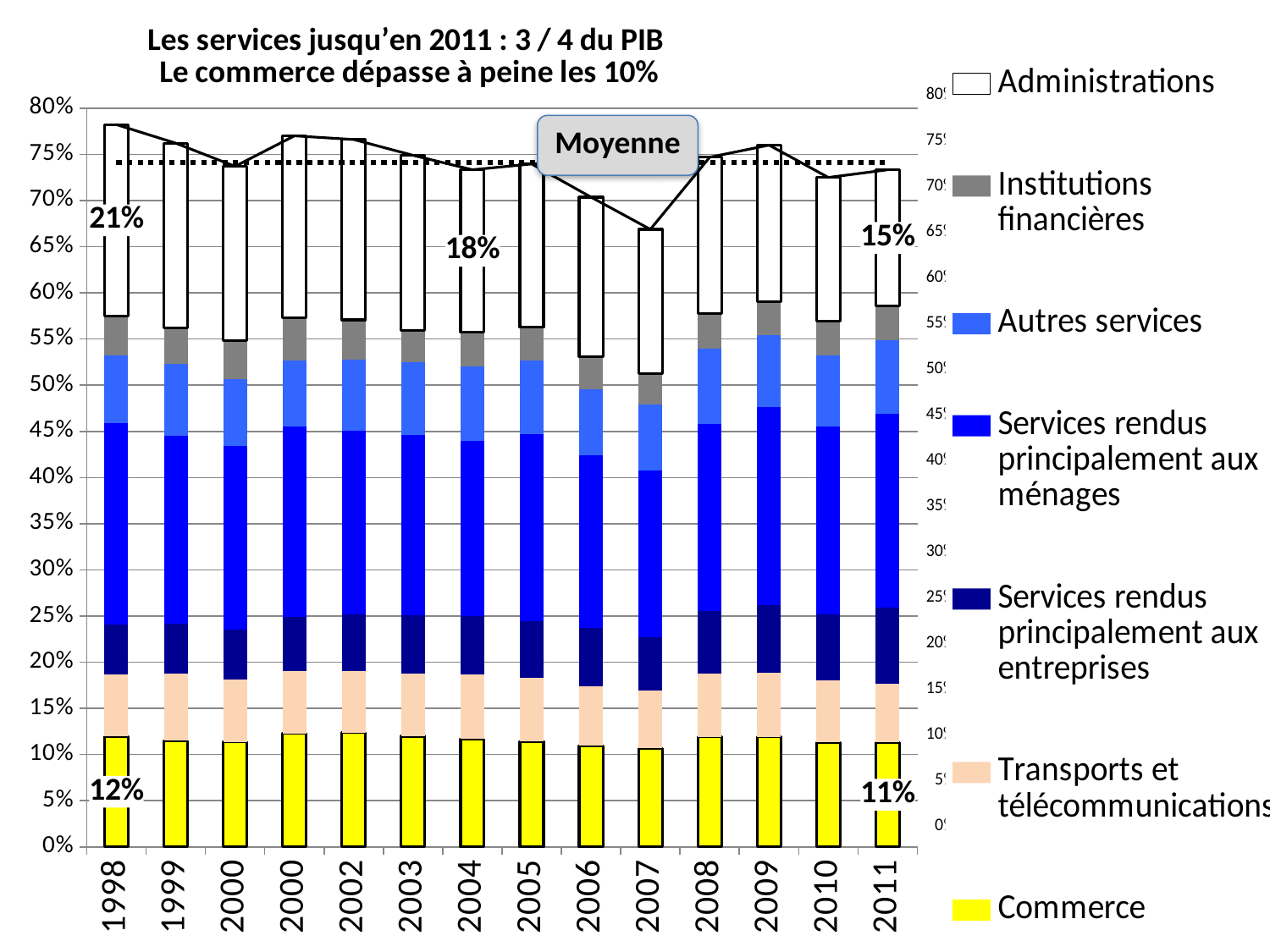

### Chart: Les services jusqu’en 2011 : 3 / 4 du PIB
Le commerce dépasse à peine les 10%

| Category | Commerce | Transports et télécommunications | Services rendus principalement aux entreprises | Services rendus principalement aux ménages | Autres services | Institutions financières | Administrations |  | Moyenne |
|---|---|---|---|---|---|---|---|---|---|
| 1998.0 | 0.119737216078961 | 0.0668685062968693 | 0.0538310527591708 | 0.218309900085222 | 0.0730710013740076 | 0.0431708853010773 | 0.207165953204634 | 0.782154515099942 | 0.741149868898369 |
| 1999.0 | 0.11514759573953 | 0.0724780350160462 | 0.0538938629644427 | 0.203363352322222 | 0.0781475254441317 | 0.0392465798994563 | 0.199767238933254 | 0.762044190319083 | 0.741149868898369 |
| 2000.0 | 0.113863924209599 | 0.06748210933741 | 0.054295667481335 | 0.198411419232015 | 0.0720986365076186 | 0.0419967416294418 | 0.188763253802703 | 0.736911752200123 | 0.741149868898369 |
| 2000.0 | 0.122934212328037 | 0.0672039901188255 | 0.0587346654851544 | 0.206169766222144 | 0.0718440832344479 | 0.0459665035114323 | 0.197162405108651 | 0.770015626008692 | 0.741149868898369 |
| 2002.0 | 0.123591145552908 | 0.067093111055642 | 0.0608104690389784 | 0.199445078976065 | 0.0768727687106763 | 0.0428794127221032 | 0.195307386879925 | 0.765999372936299 | 0.741149868898369 |
| 2003.0 | 0.119837343647831 | 0.0680172480745914 | 0.0628171770191988 | 0.195237324801433 | 0.0788544021759396 | 0.0342996581416119 | 0.189855582491649 | 0.748918736352254 | 0.741149868898369 |
| 2004.0 | 0.116917981226177 | 0.069876742157842 | 0.0627919573431828 | 0.19034202411279 | 0.0804010351630059 | 0.0374082292705767 | 0.175505251121306 | 0.733243220394881 | 0.741149868898369 |
| 2005.0 | 0.114290463666626 | 0.0689205482070599 | 0.0610843719194598 | 0.202679666933463 | 0.0793933032801233 | 0.0361956357217763 | 0.176958847604728 | 0.739522837333236 | 0.741149868898369 |
| 2006.0 | 0.1094408853917 | 0.0648824864886878 | 0.0624961097142957 | 0.187093020911476 | 0.0715434826704711 | 0.0356770341142786 | 0.172457277563429 | 0.703590296854337 | 0.741149868898369 |
| 2007.0 | 0.106944478443198 | 0.0627856829554142 | 0.057195504496901 | 0.180924369280679 | 0.0713571639049356 | 0.0334033124378289 | 0.156173265809921 | 0.668783777328878 | 0.741149868898369 |
| 2008.0 | 0.11914286510719 | 0.0684695988467238 | 0.0681923169520017 | 0.201798695008887 | 0.0819046951003726 | 0.037751114431431 | 0.169553800947649 | 0.746813086394255 | 0.741149868898369 |
| 2009.0 | 0.119147593374647 | 0.0696561771953029 | 0.0727540065662703 | 0.21522730171945 | 0.0776001557642856 | 0.0358512988190113 | 0.169682361708842 | 0.759918895147808 | 0.741149868898369 |
| 2010.0 | 0.113056744883517 | 0.0671433469409061 | 0.0713276459136352 | 0.204153928104087 | 0.0761703758276357 | 0.037803426925436 | 0.155273438658557 | 0.724928907253773 | 0.741149868898369 |
| 2011.0 | 0.113340282277376 | 0.0636087556694932 | 0.0825669774910556 | 0.209934360650196 | 0.0791920443981182 | 0.0371490548497056 | 0.147461475617658 | 0.733252950953602 | 0.741149868898369 |

### Chart: Les services, % du PIB

| Category | Commerce | Transports et télécommunications | Services rendus principalement aux entreprises | Services rendus principalement aux ménages | Autres services | Institutions financières | Administrations |  |
|---|---|---|---|---|---|---|---|---|
| 1998.0 | 0.119737216078961 | 0.0668685062968693 | 0.0538310527591708 | 0.218309900085222 | 0.0730710013740076 | 0.0431708853010773 | 0.207165953204634 | 0.782154515099942 |
| 1999.0 | 0.11514759573953 | 0.0724780350160462 | 0.0538938629644427 | 0.203363352322222 | 0.0781475254441317 | 0.0392465798994563 | 0.199767238933254 | 0.762044190319083 |
| 2000.0 | 0.113863924209599 | 0.06748210933741 | 0.054295667481335 | 0.198411419232015 | 0.0720986365076186 | 0.0419967416294418 | 0.188763253802703 | 0.736911752200123 |
| 2000.0 | 0.122934212328037 | 0.0672039901188255 | 0.0587346654851544 | 0.206169766222144 | 0.0718440832344479 | 0.0459665035114323 | 0.197162405108651 | 0.770015626008692 |
| 2002.0 | 0.123591145552908 | 0.067093111055642 | 0.0608104690389784 | 0.199445078976065 | 0.0768727687106763 | 0.0428794127221032 | 0.195307386879925 | 0.765999372936299 |
| 2003.0 | 0.119837343647831 | 0.0680172480745914 | 0.0628171770191988 | 0.195237324801433 | 0.0788544021759396 | 0.0342996581416119 | 0.189855582491649 | 0.748918736352254 |
| 2004.0 | 0.116917981226177 | 0.069876742157842 | 0.0627919573431828 | 0.19034202411279 | 0.0804010351630059 | 0.0374082292705767 | 0.175505251121306 | 0.733243220394881 |
| 2005.0 | 0.114290463666626 | 0.0689205482070599 | 0.0610843719194598 | 0.202679666933463 | 0.0793933032801233 | 0.0361956357217763 | 0.176958847604728 | 0.739522837333236 |
| 2006.0 | 0.1094408853917 | 0.0648824864886878 | 0.0624961097142957 | 0.187093020911476 | 0.0715434826704711 | 0.0356770341142786 | 0.172457277563429 | 0.703590296854337 |
| 2007.0 | 0.106944478443198 | 0.0627856829554142 | 0.057195504496901 | 0.180924369280679 | 0.0713571639049356 | 0.0334033124378289 | 0.156173265809921 | 0.668783777328878 |
| 2008.0 | 0.11914286510719 | 0.0684695988467238 | 0.0681923169520017 | 0.201798695008887 | 0.0819046951003726 | 0.037751114431431 | 0.169553800947649 | 0.746813086394255 |
| 2009.0 | 0.119147593374647 | 0.0696561771953029 | 0.0727540065662703 | 0.21522730171945 | 0.0776001557642856 | 0.0358512988190113 | 0.169682361708842 | 0.759918895147808 |
| 2010.0 | 0.113056744883517 | 0.0671433469409061 | 0.0713276459136352 | 0.204153928104087 | 0.0761703758276357 | 0.037803426925436 | 0.155273438658557 | 0.724928907253773 |
| 2011.0 | 0.113340282277376 | 0.0636087556694932 | 0.0825669774910556 | 0.209934360650196 | 0.0791920443981182 | 0.0371490548497056 | 0.147461475617658 | 0.733252950953602 |